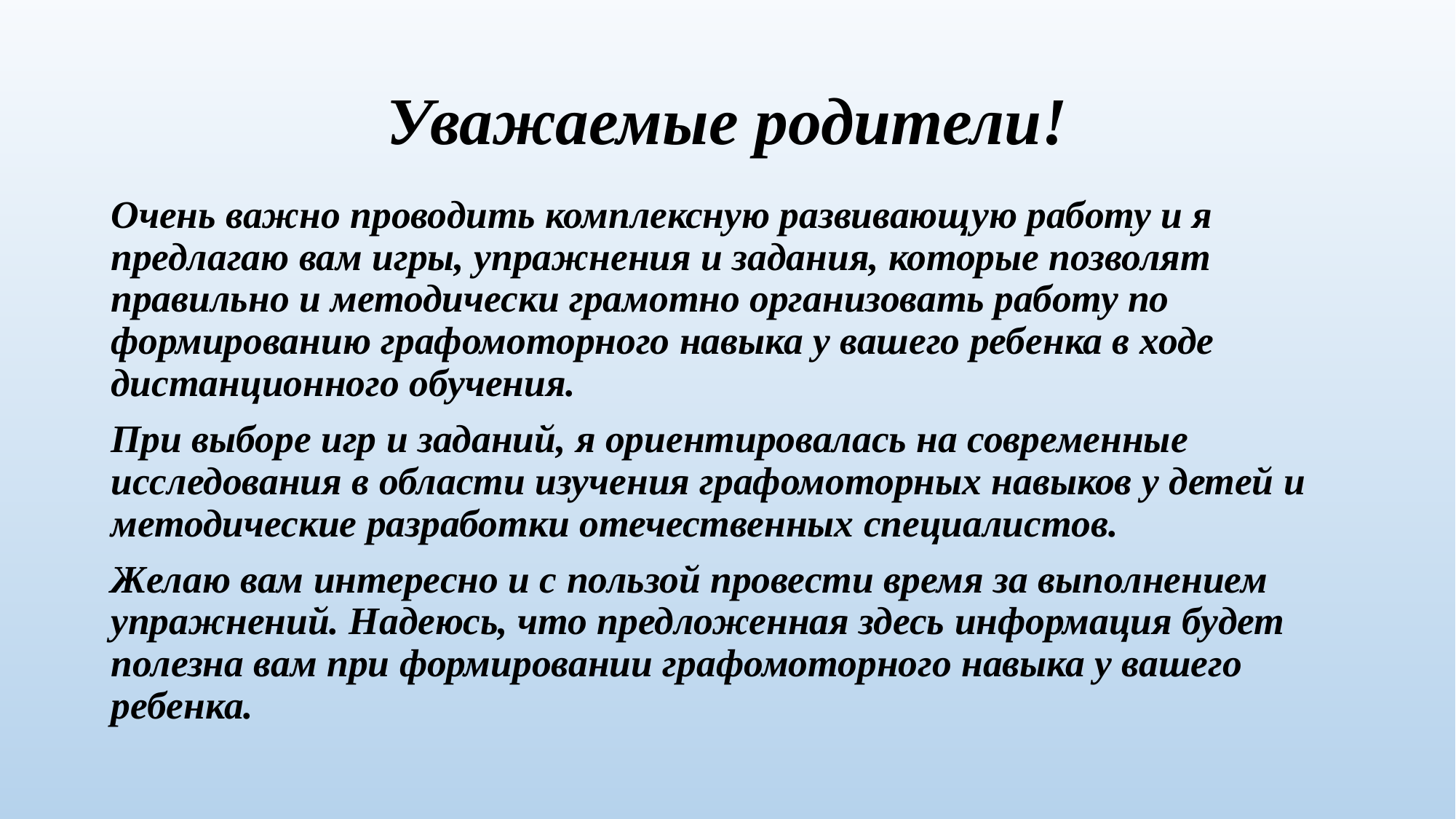

# Уважаемые родители!
Очень важно проводить комплексную развивающую работу и я предлагаю вам игры, упражнения и задания, которые позволят правильно и методически грамотно организовать работу по формированию графомоторного навыка у вашего ребенка в ходе дистанционного обучения.
При выборе игр и заданий, я ориентировалась на современные исследования в области изучения графомоторных навыков у детей и методические разработки отечественных специалистов.
Желаю вам интересно и с пользой провести время за выполнением упражнений. Надеюсь, что предложенная здесь информация будет полезна вам при формировании графомоторного навыка у вашего ребенка.